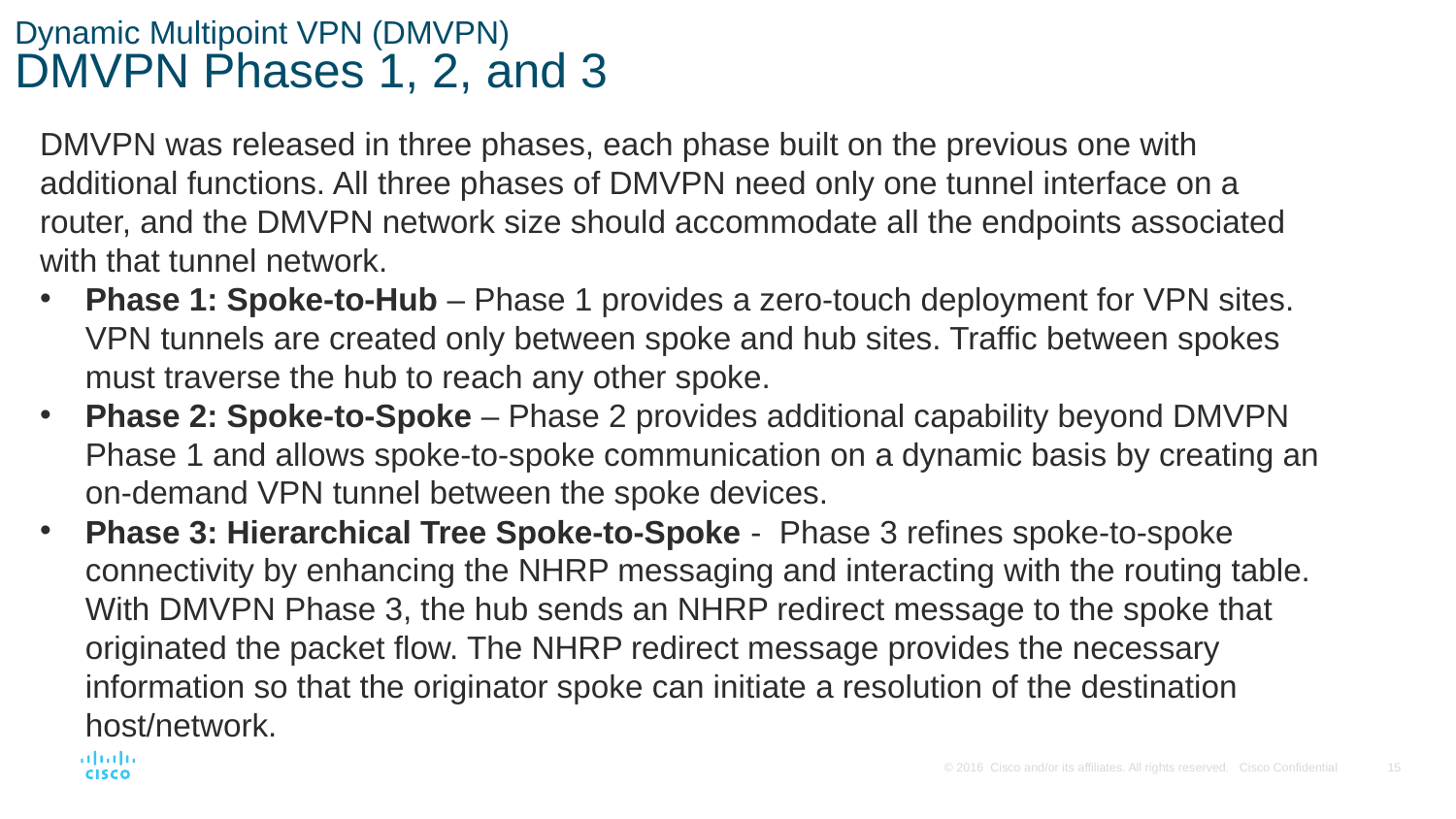

# Dynamic Multipoint VPN (DMVPN) DMVPN Phases 1, 2, and 3
DMVPN was released in three phases, each phase built on the previous one with additional functions. All three phases of DMVPN need only one tunnel interface on a router, and the DMVPN network size should accommodate all the endpoints associated with that tunnel network.
Phase 1: Spoke-to-Hub – Phase 1 provides a zero-touch deployment for VPN sites. VPN tunnels are created only between spoke and hub sites. Traffic between spokes must traverse the hub to reach any other spoke.
Phase 2: Spoke-to-Spoke – Phase 2 provides additional capability beyond DMVPN Phase 1 and allows spoke-to-spoke communication on a dynamic basis by creating an on-demand VPN tunnel between the spoke devices.
Phase 3: Hierarchical Tree Spoke-to-Spoke -  Phase 3 refines spoke-to-spoke connectivity by enhancing the NHRP messaging and interacting with the routing table. With DMVPN Phase 3, the hub sends an NHRP redirect message to the spoke that originated the packet flow. The NHRP redirect message provides the necessary information so that the originator spoke can initiate a resolution of the destination host/network.